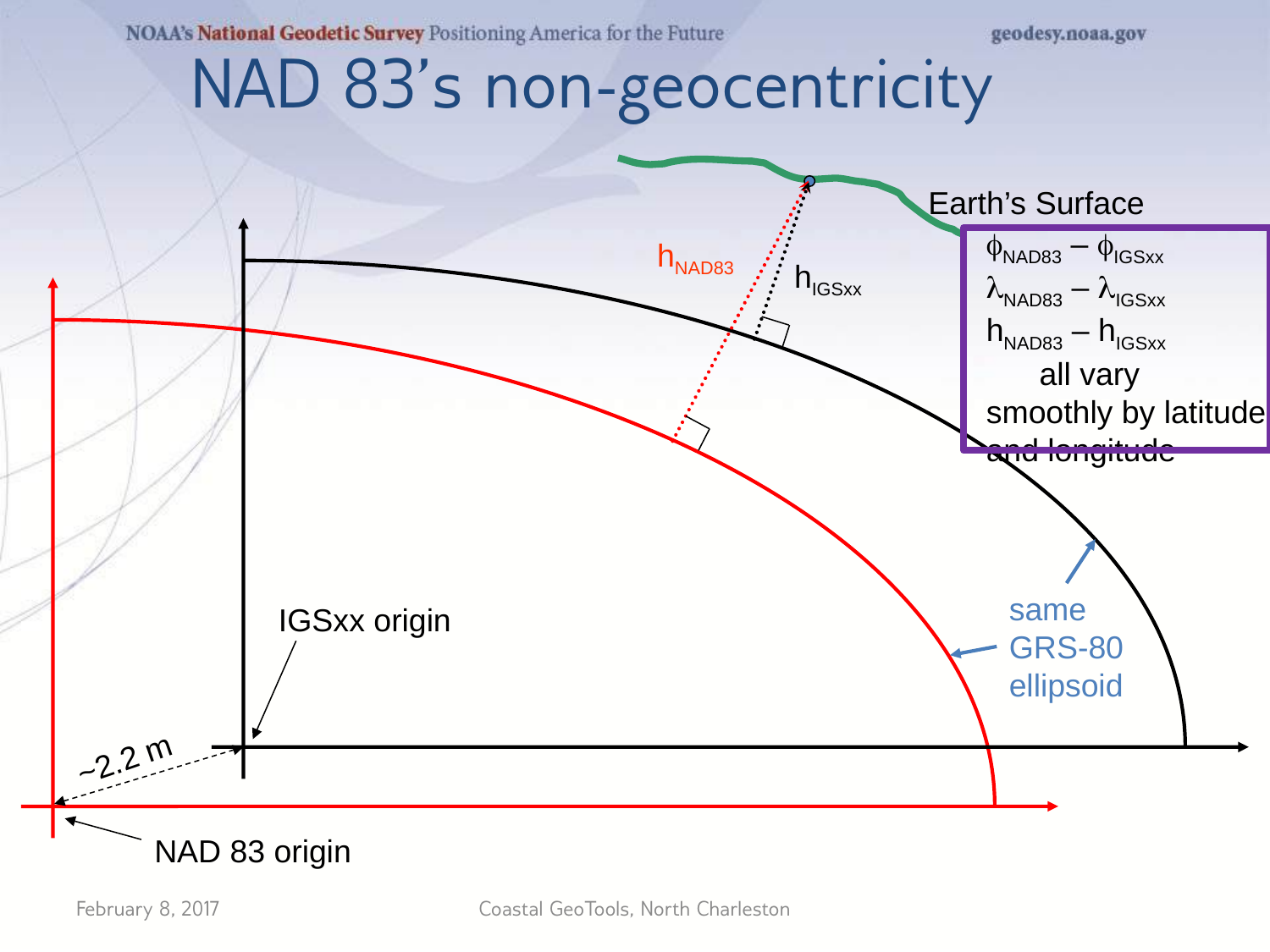

# NAD 83’s non-geocentricity

Earth’s Surface

φNAD83 – φIGSxx
λNAD83 – λIGSxx
hNAD83 – hIGSxx
      all vary
smoothly by latitude
and longitude

hNAD83
hIGSxx

same
GRS-80
ellipsoid
IGSxx origin

~2.2 m

NAD 83 origin
February 8, 2017
Coastal GeoTools, North Charleston